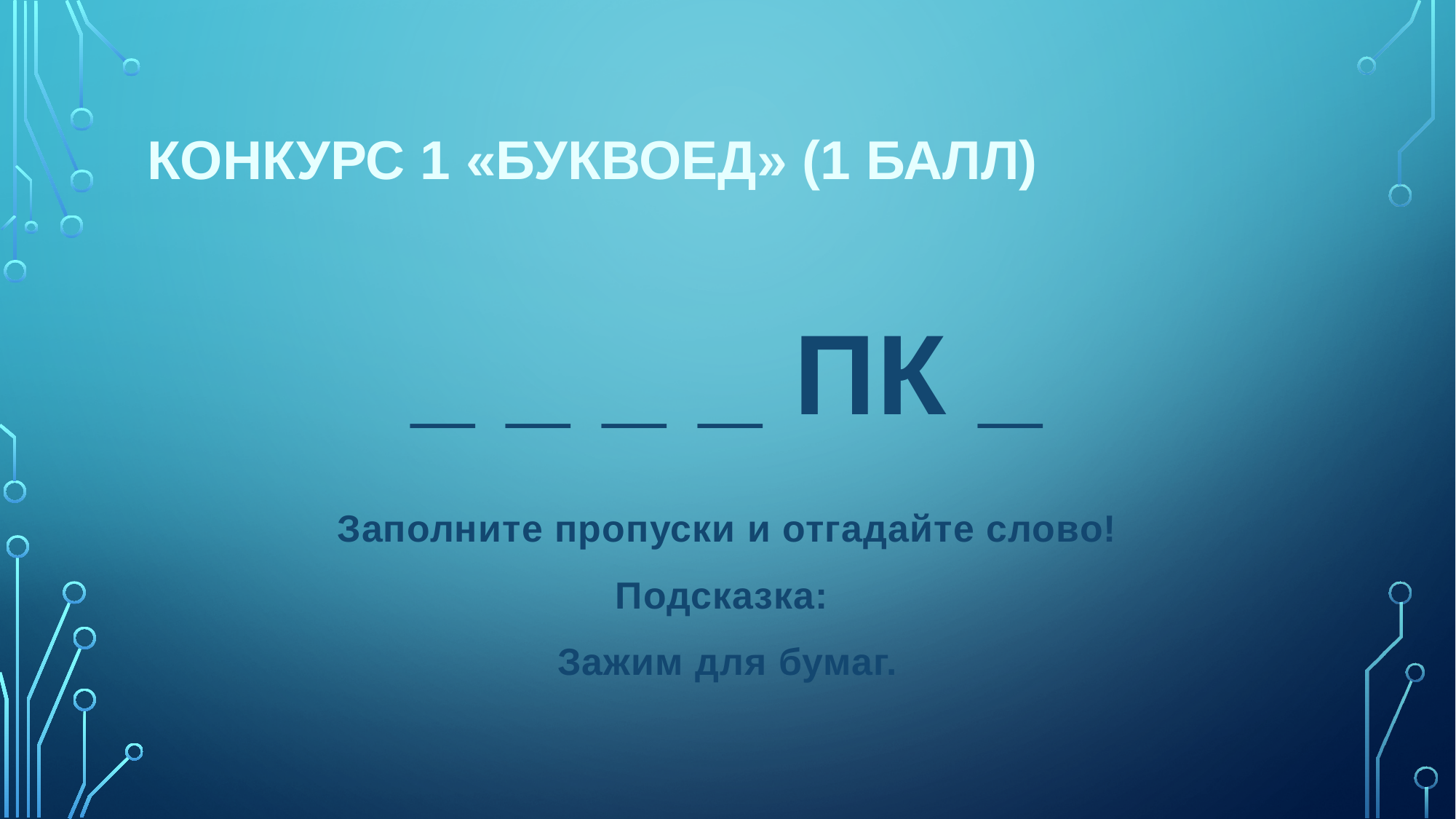

# Конкурс 1 «Буквоед» (1 балл)
  _ _ _ _ ПК _

Заполните пропуски и отгадайте слово!
Подсказка:
Зажим для бумаг.